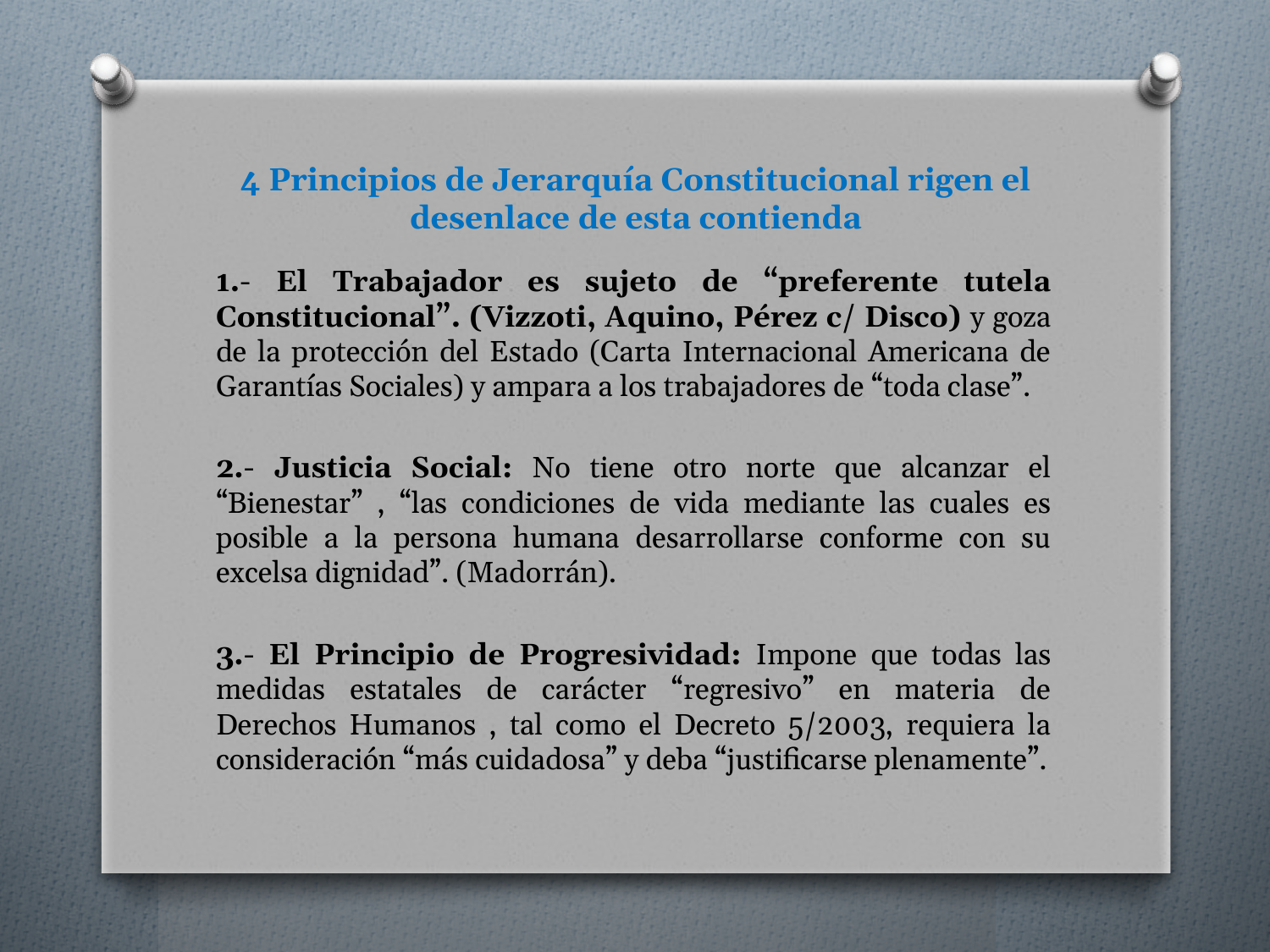

# 4 Principios de Jerarquía Constitucional rigen el desenlace de esta contienda
1.- El Trabajador es sujeto de “preferente tutela Constitucional”. (Vizzoti, Aquino, Pérez c/ Disco) y goza de la protección del Estado (Carta Internacional Americana de Garantías Sociales) y ampara a los trabajadores de “toda clase”.

2.- Justicia Social: No tiene otro norte que alcanzar el “Bienestar” , “las condiciones de vida mediante las cuales es posible a la persona humana desarrollarse conforme con su excelsa dignidad”. (Madorrán).

3.- El Principio de Progresividad: Impone que todas las medidas estatales de carácter “regresivo” en materia de Derechos Humanos , tal como el Decreto 5/2003, requiera la consideración “más cuidadosa” y deba “justificarse plenamente”.